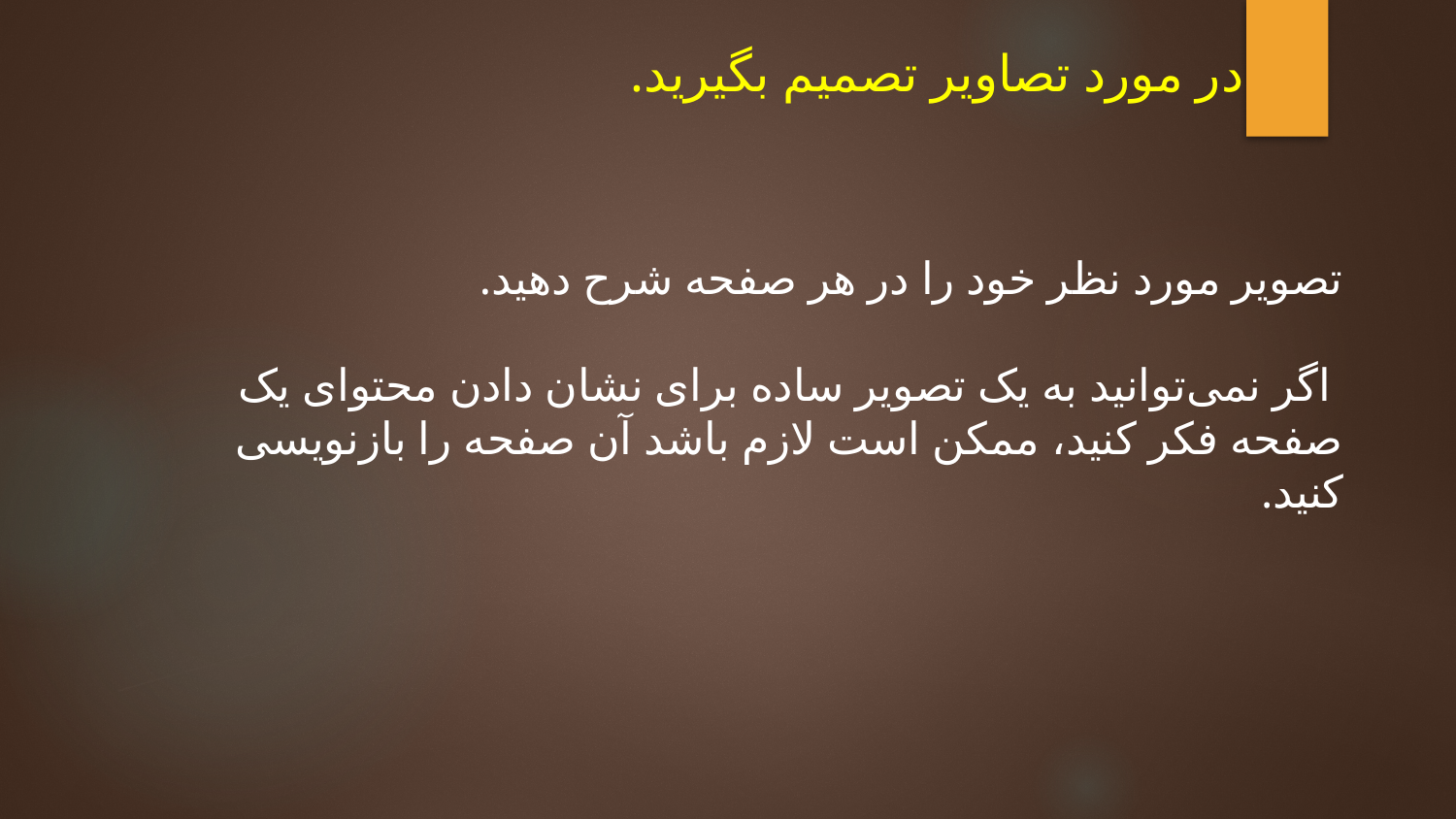

# در مورد تصاویر تصمیم بگیرید.
تصویر مورد نظر خود را در هر صفحه شرح دهید.

 اگر نمی‌توانید به یک تصویر ساده برای نشان دادن محتوای یک صفحه فکر کنید، ممکن است لازم باشد آن صفحه را بازنویسی کنید.